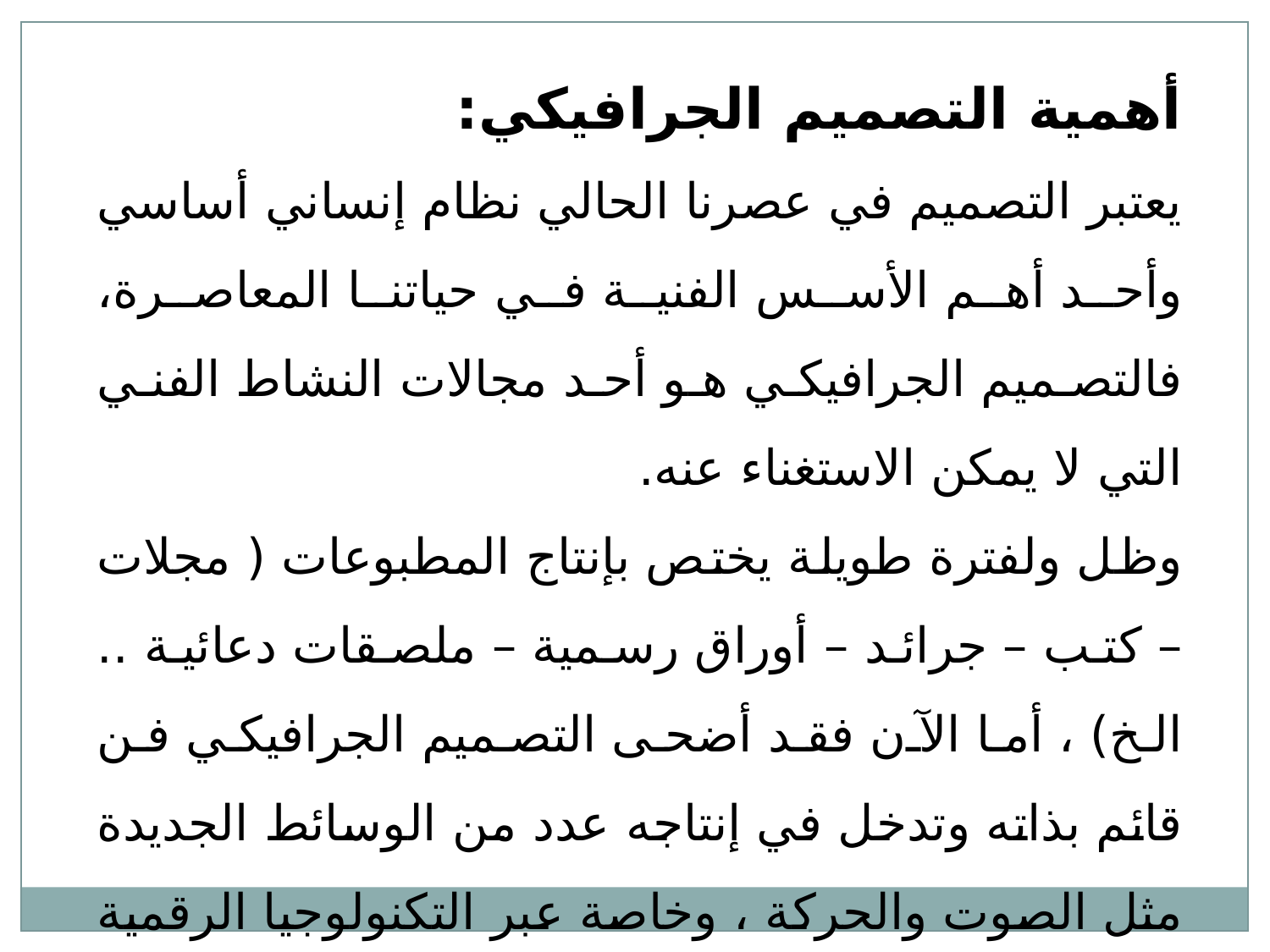

أهمية التصميم الجرافيكي:
يعتبر التصميم في عصرنا الحالي نظام إنساني أساسي وأحد أهم الأسس الفنية في حياتنا المعاصرة، فالتصميم الجرافيكي هو أحد مجالات النشاط الفني التي لا يمكن الاستغناء عنه.
وظل ولفترة طويلة يختص بإنتاج المطبوعات ( مجلات – كتب – جرائد – أوراق رسمية – ملصقات دعائية .. الخ) ، أما الآن فقد أضحى التصميم الجرافيكي فن قائم بذاته وتدخل في إنتاجه عدد من الوسائط الجديدة مثل الصوت والحركة ، وخاصة عبر التكنولوجيا الرقمية الحديثة ، ودون الحاجة إلى طباعتها مثل صفحات الإنترنت وغيرها.